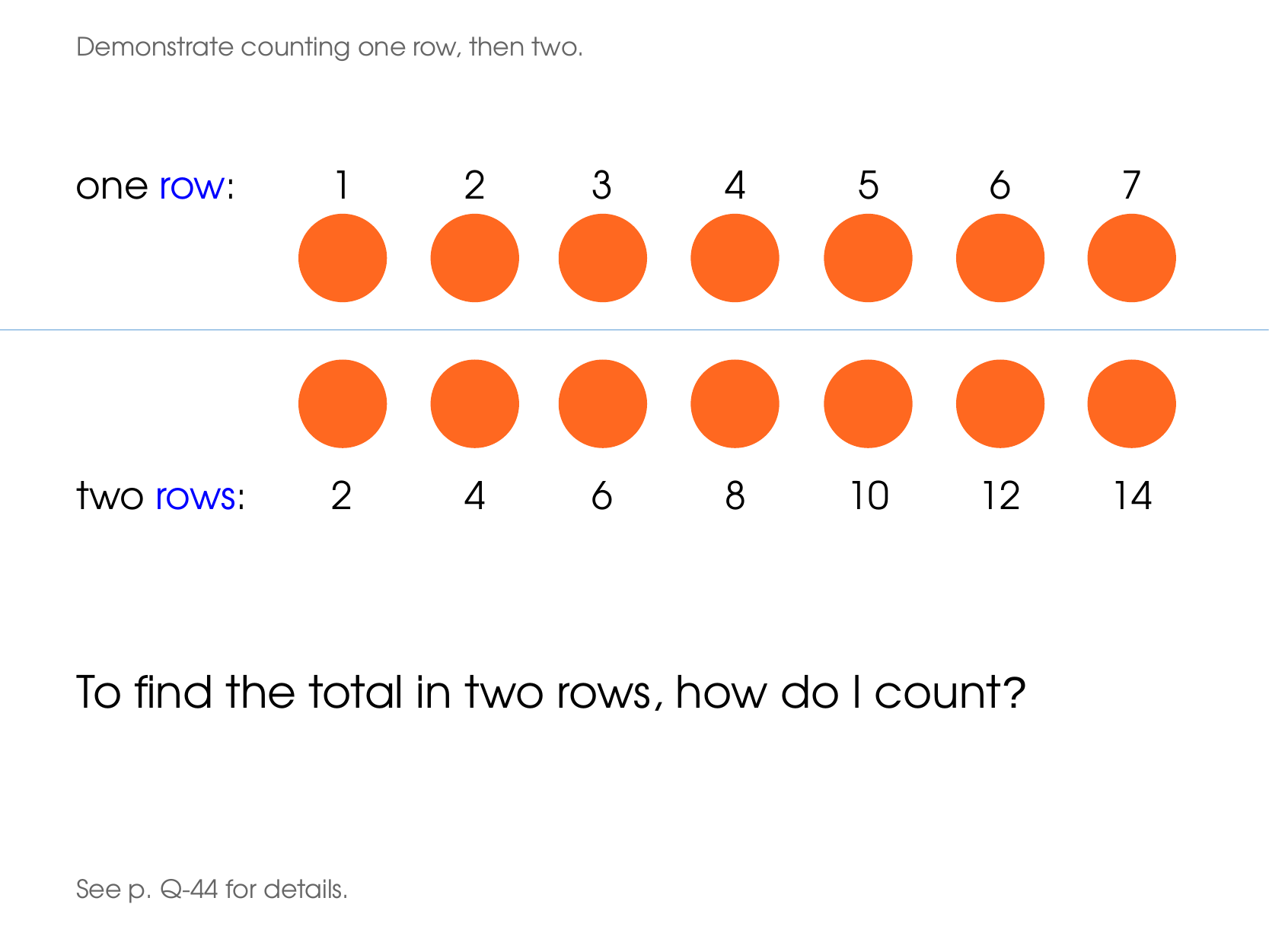

Demonstrate counting one row, then two.
one row:
1
2
3
4
5
6
7

two rows:
2
4
6
8
10
12
14
To find the total in two rows, how do I count?
See p. Q-44 for details.